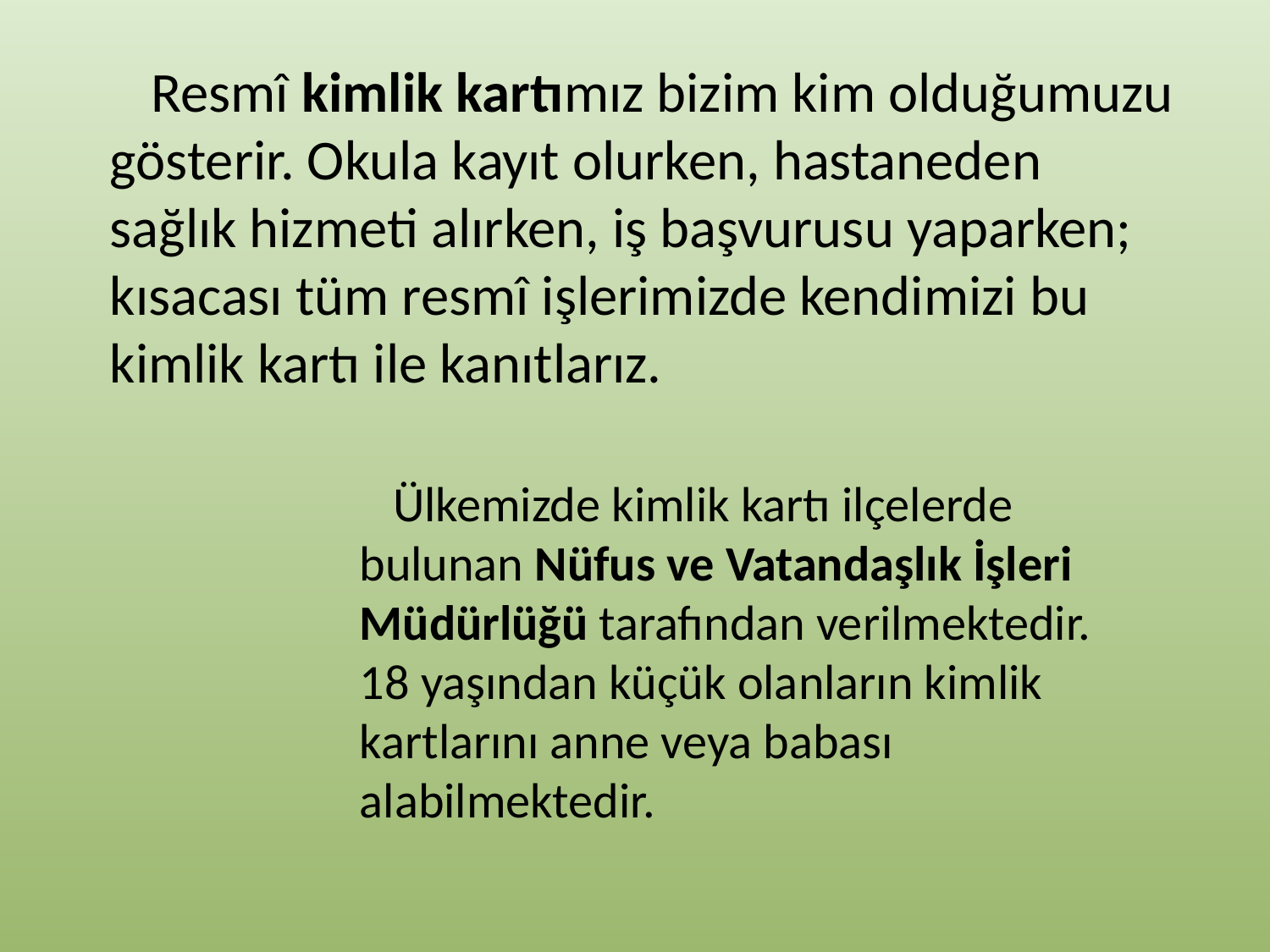

Resmî kimlik kartımız bizim kim olduğumuzu gösterir. Okula kayıt olurken, hastaneden sağlık hizmeti alırken, iş başvurusu yaparken; kısacası tüm resmî işlerimizde kendimizi bu kimlik kartı ile kanıtlarız.

   Ülkemizde kimlik kartı ilçelerde bulunan Nüfus ve Vatandaşlık İşleri Müdürlüğü tarafından verilmektedir. 18 yaşından küçük olanların kimlik kartlarını anne veya babası alabilmektedir.